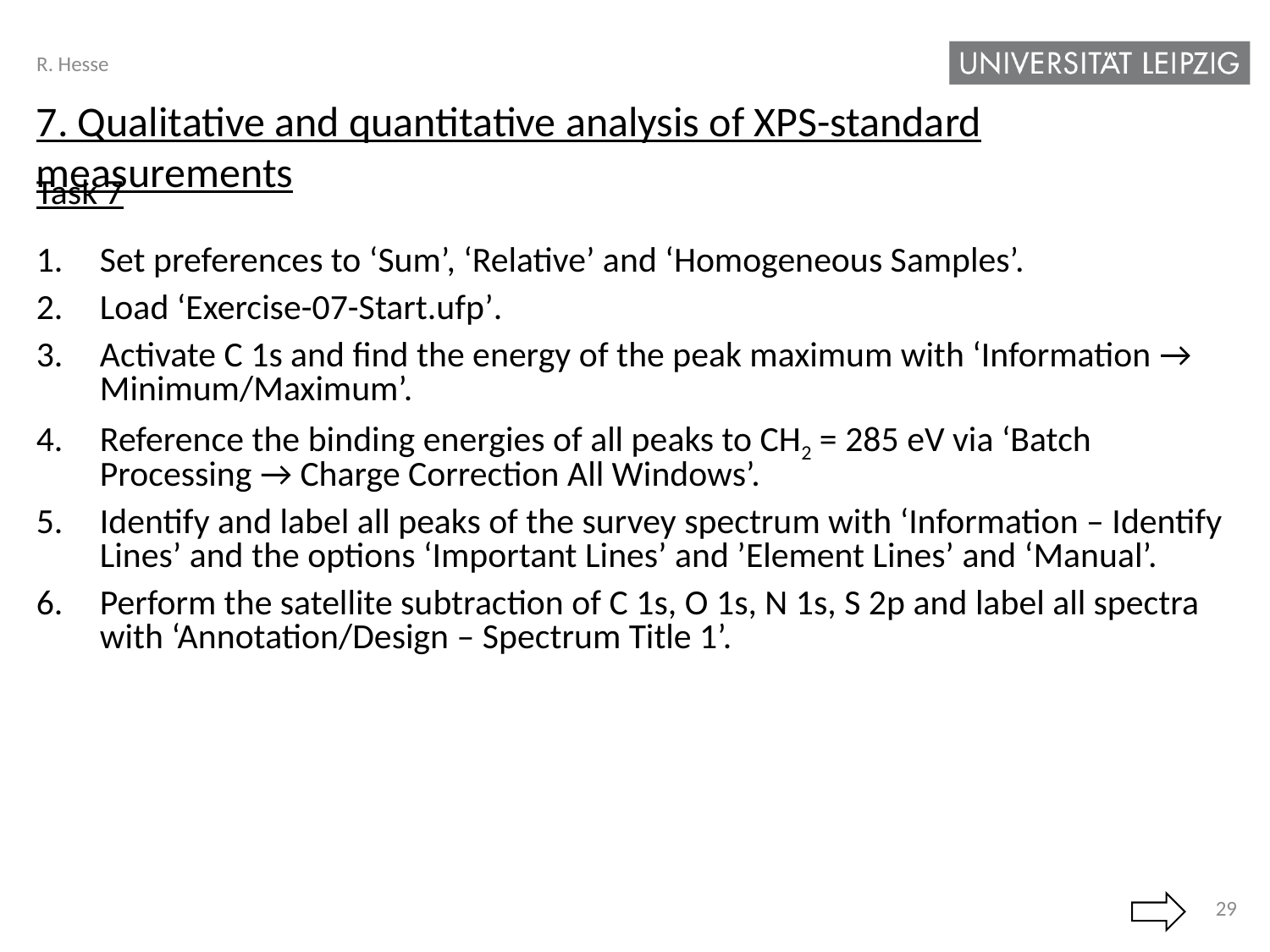

R. Hesse
7. Qualitative and quantitative analysis of XPS-standard measurements
Task 7

Set preferences to ‘Sum’, ‘Relative’ and ‘Homogeneous Samples’.

Load ‘Exercise-07-Start.ufp’.

Activate C 1s and find the energy of the peak maximum with ‘Information → Minimum/Maximum’.

Reference the binding energies of all peaks to CH2 = 285 eV via ‘Batch Processing → Charge Correction All Windows’.
Identify and label all peaks of the survey spectrum with ‘Information – Identify Lines’ and the options ‘Important Lines’ and ’Element Lines’ and ‘Manual’.

Perform the satellite subtraction of C 1s, O 1s, N 1s, S 2p and label all spectra with ‘Annotation/Design – Spectrum Title 1’.
29